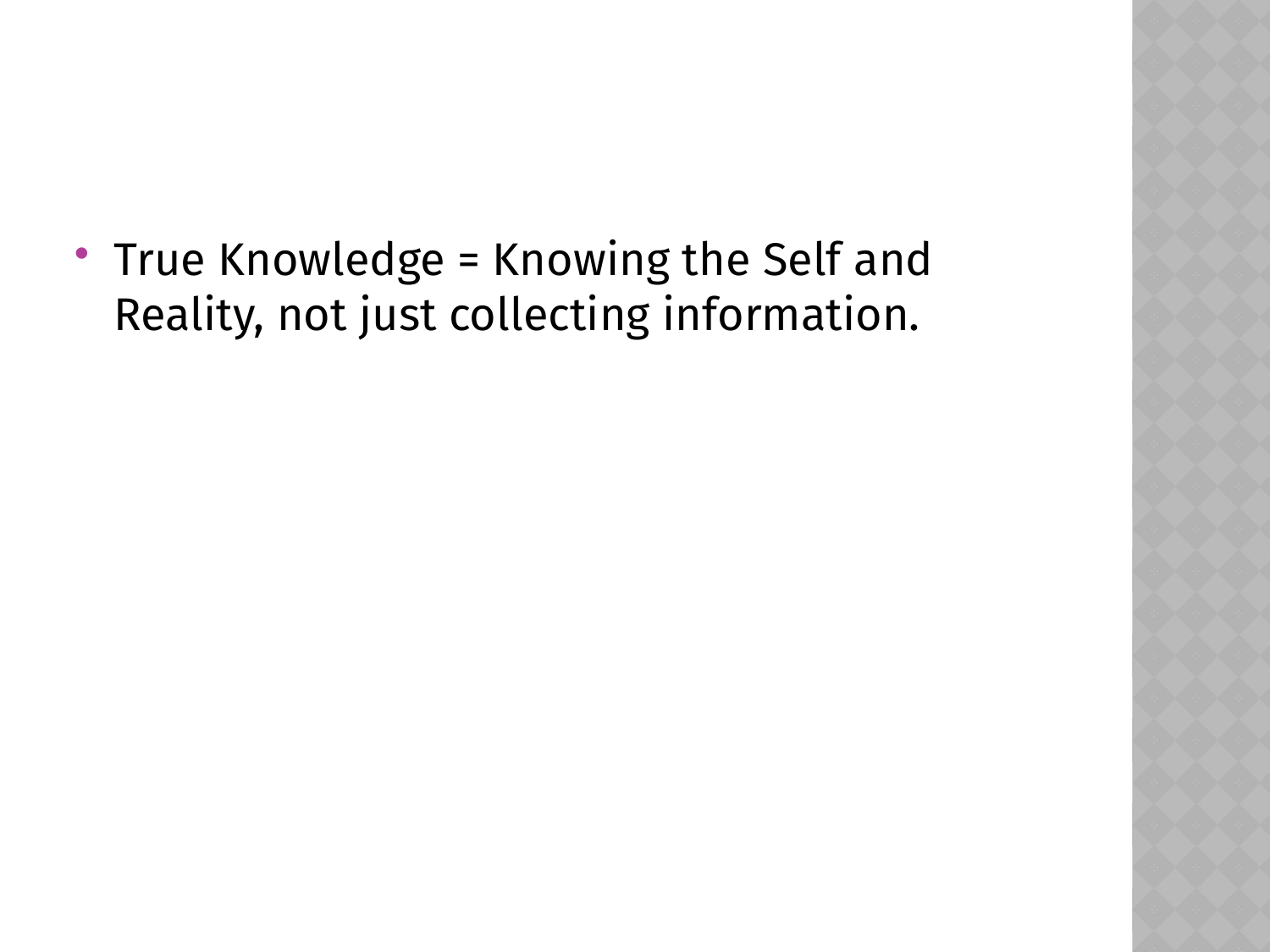

#
True Knowledge = Knowing the Self and Reality, not just collecting information.